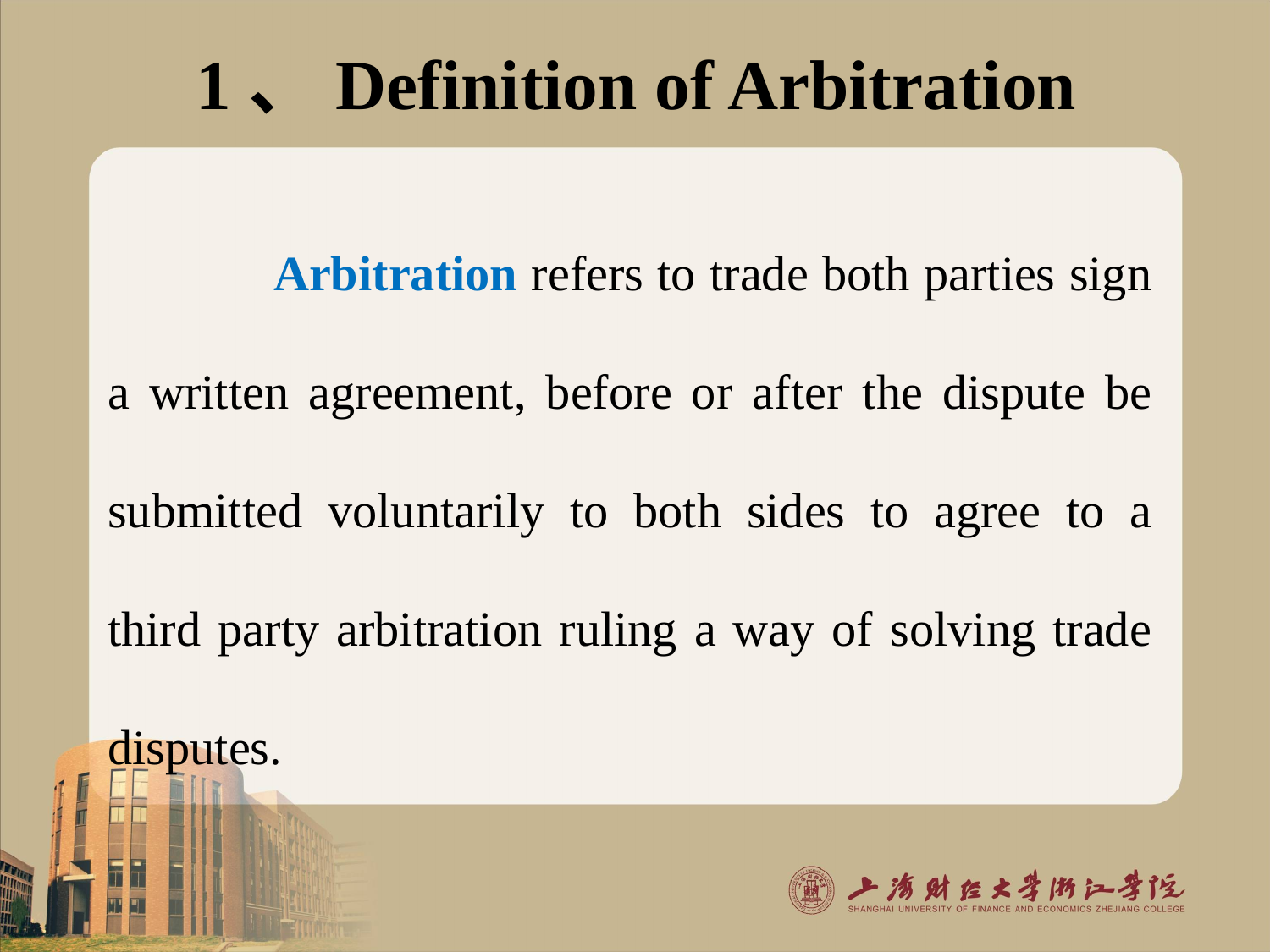

# 1、Definition of Arbitration
            Arbitration refers to trade both parties sign a written agreement, before or after the dispute be submitted voluntarily to both sides to agree to a third party arbitration ruling a way of solving trade disputes.